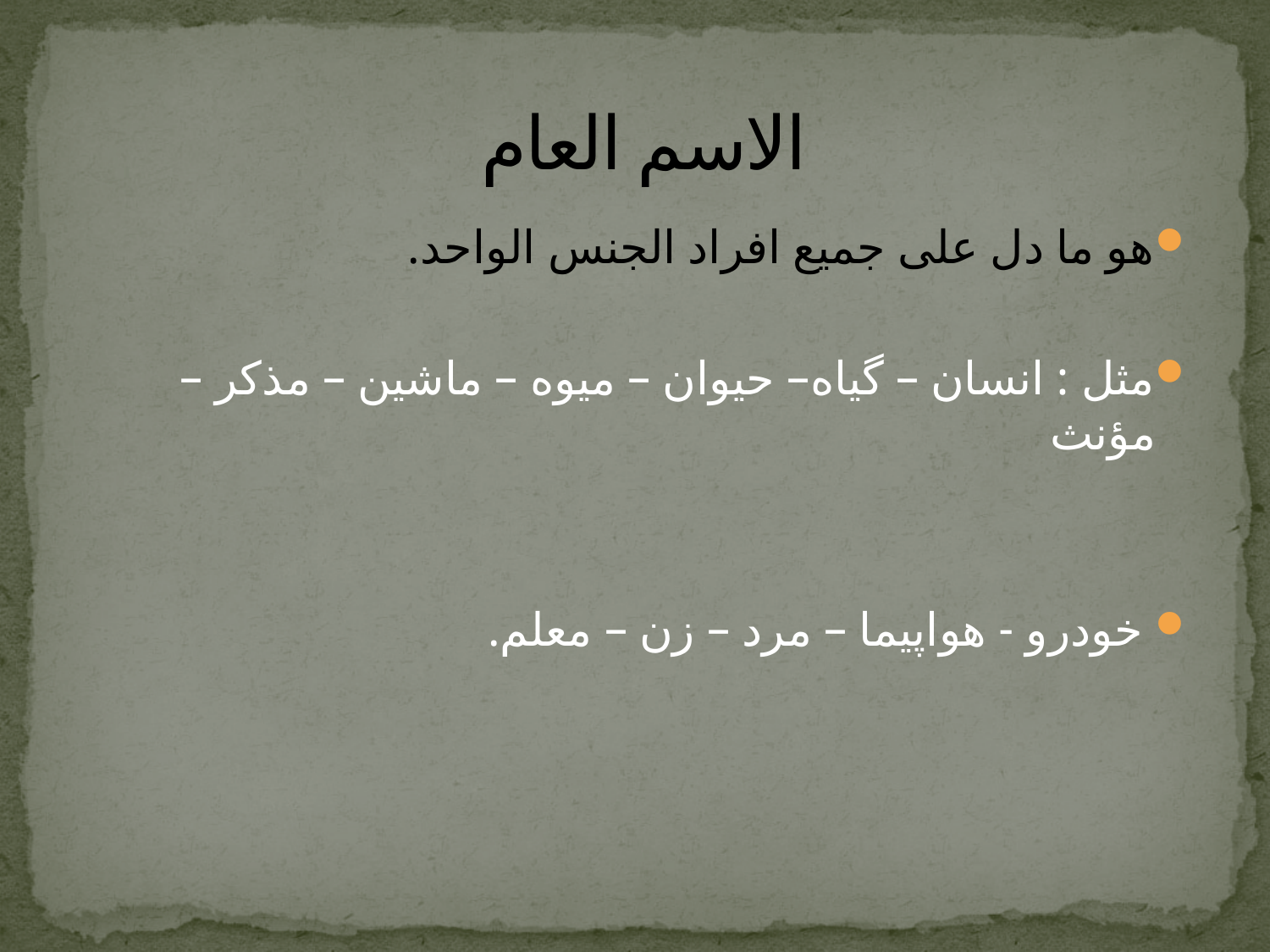

# الاسم العام
هو ما دل على جميع افراد الجنس الواحد.

مثل : انسان – گیاه– حيوان – ميوه – ماشين – مذكر – مؤنث

 خودرو - هواپیما – مرد – زن – معلم.